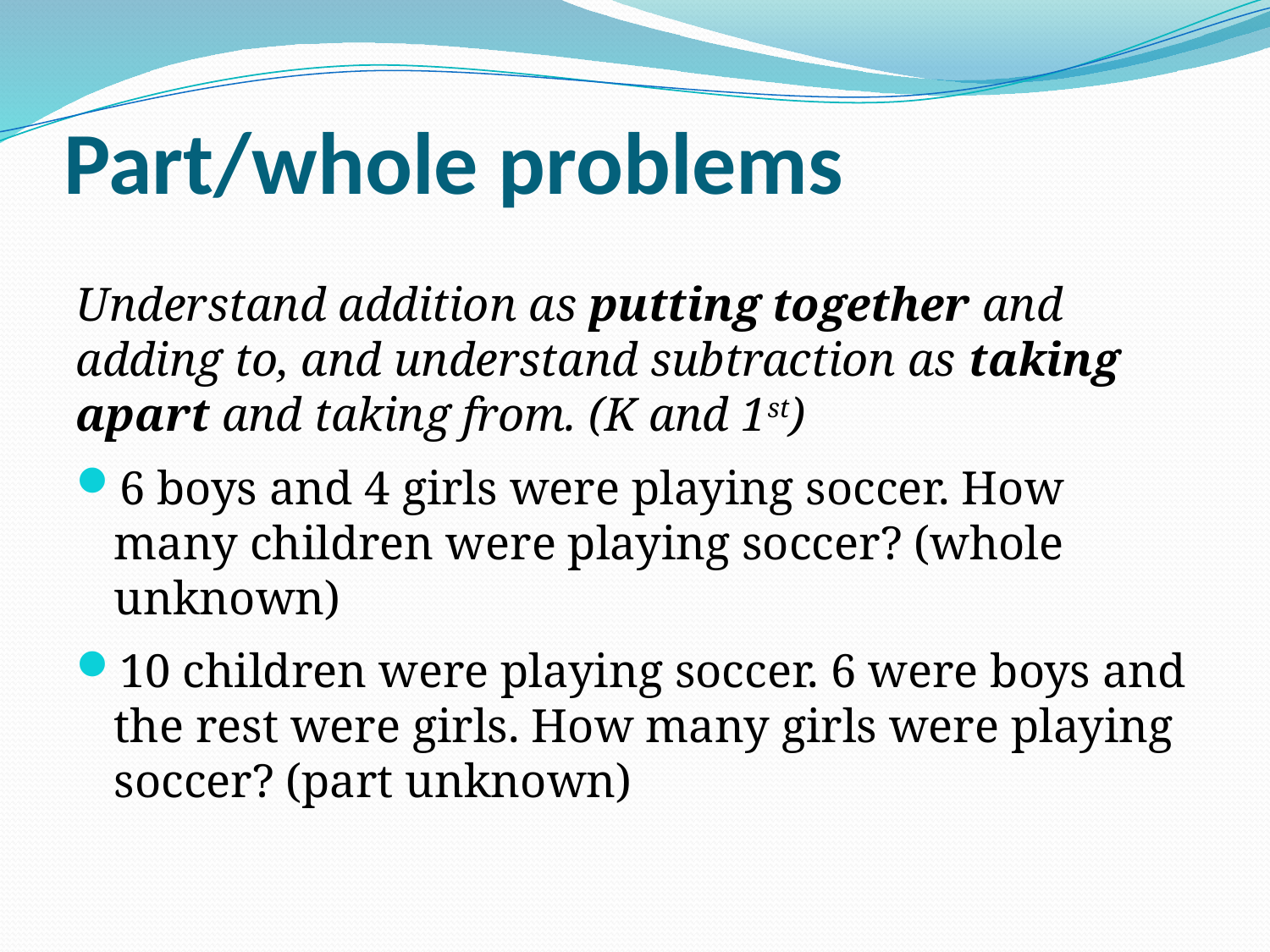

# Part/whole problems
Understand addition as putting together and adding to, and understand subtraction as taking apart and taking from. (K and 1st)
6 boys and 4 girls were playing soccer. How many children were playing soccer? (whole unknown)
10 children were playing soccer. 6 were boys and the rest were girls. How many girls were playing soccer? (part unknown)